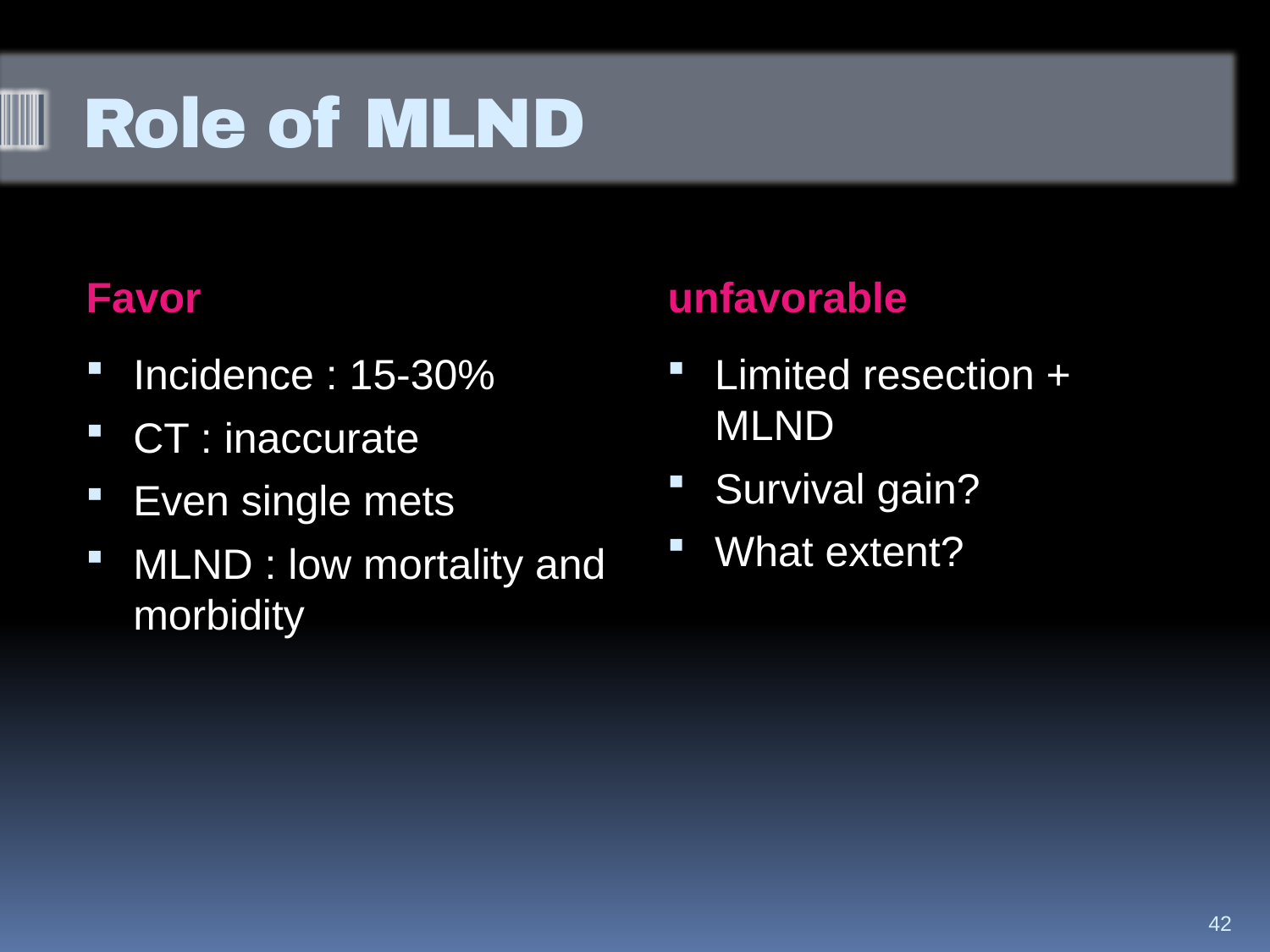

# Role of MLND
Favor
unfavorable
Incidence : 15-30%
CT : inaccurate
Even single mets
MLND : low mortality and morbidity
Limited resection + MLND
Survival gain?
What extent?

42